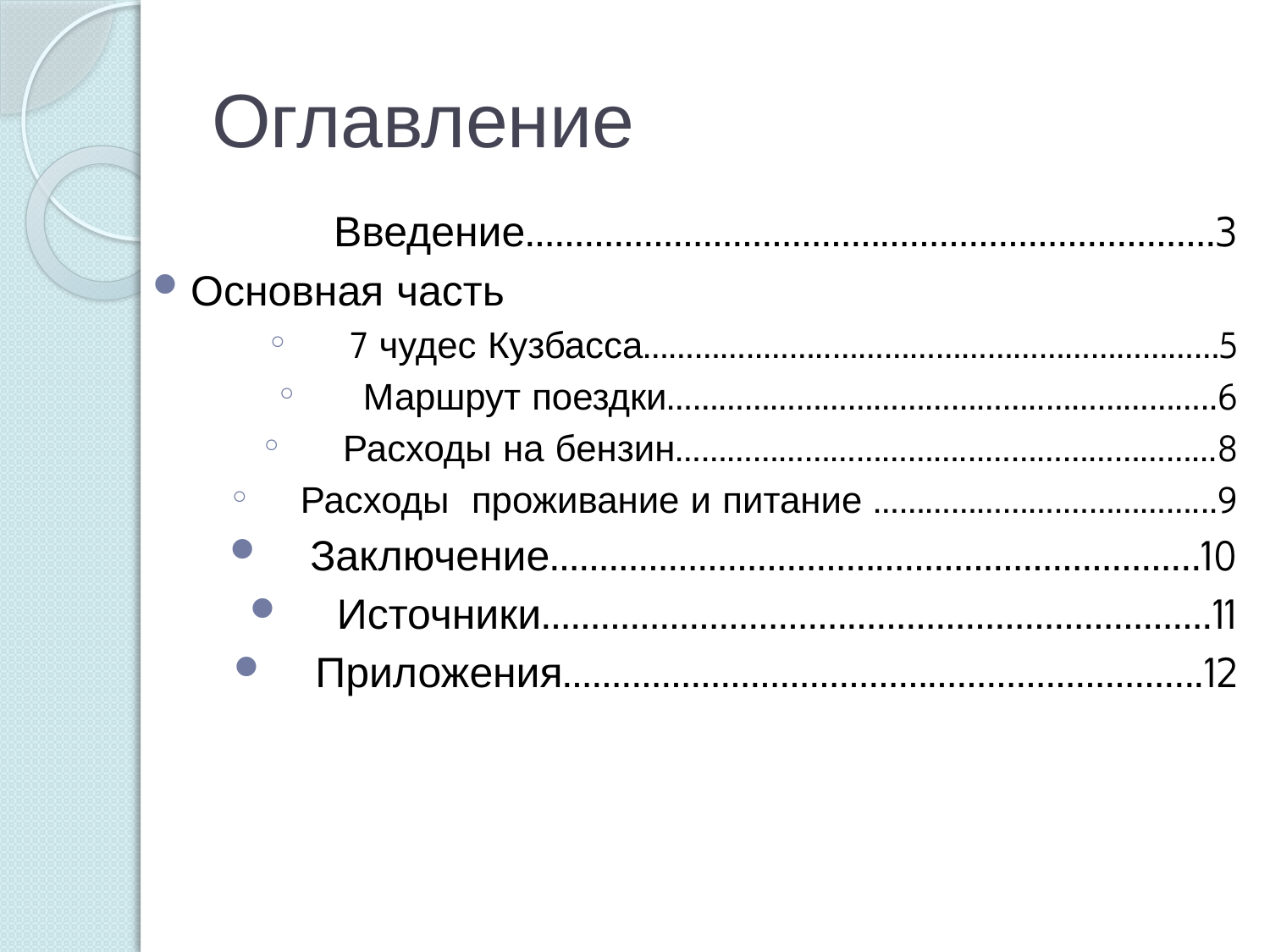

# Оглавление
Введение…………………………………………………………….3
Основная часть
7 чудес Кузбасса…………..……..………………………………………5
Маршрут поездки……………………………………..………………..6
Расходы на бензин……………………………...……………………...8
Расходы  проживание и питание ………………….……………...9
Заключение………………………………………………………...10
Источники………………………….……………………………….11
Приложения…….………………………………………………....12